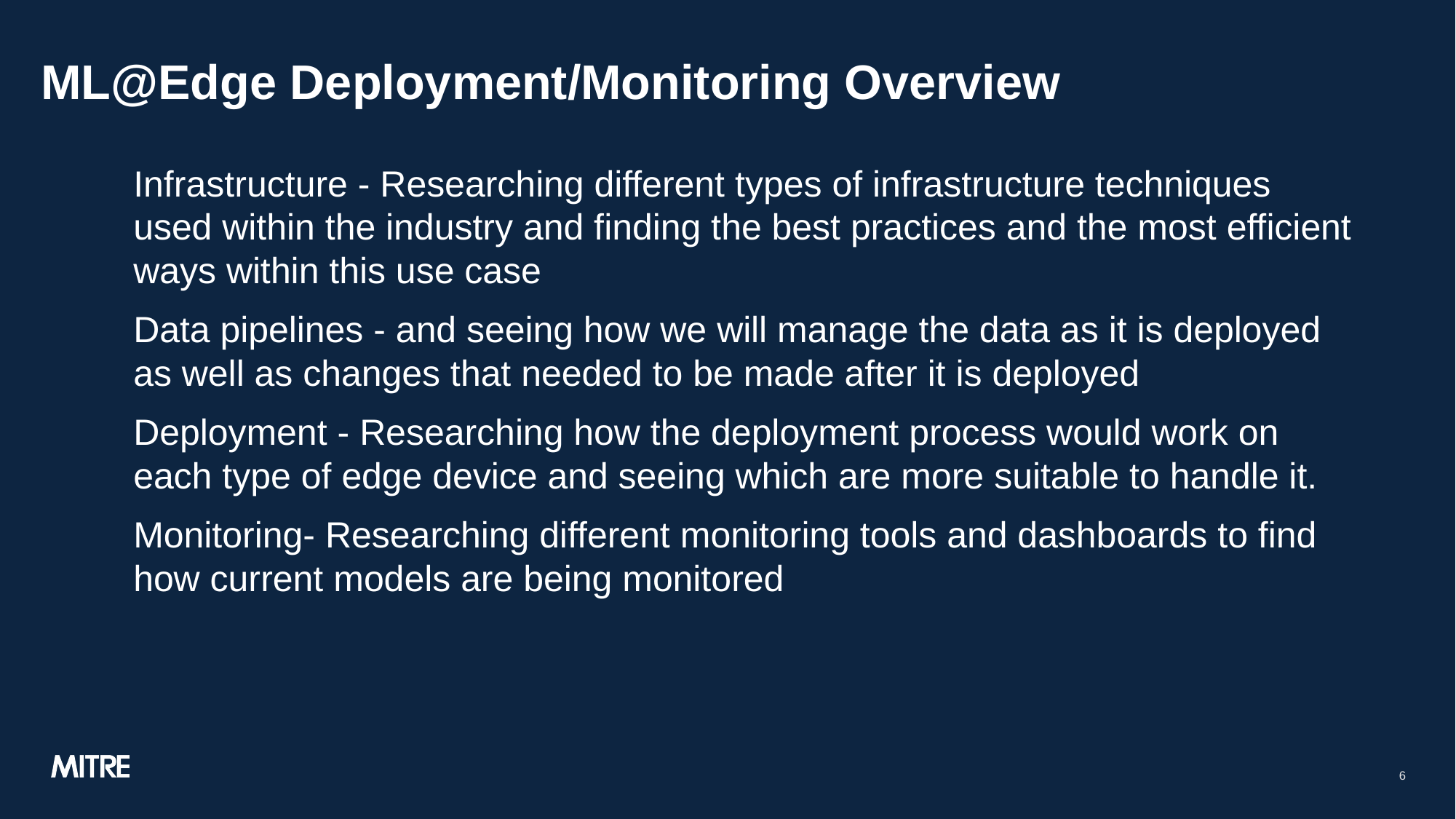

# ML@Edge Deployment/Monitoring Overview
Infrastructure - Researching different types of infrastructure techniques used within the industry and finding the best practices and the most efficient ways within this use case
Data pipelines - and seeing how we will manage the data as it is deployed as well as changes that needed to be made after it is deployed
Deployment - Researching how the deployment process would work on each type of edge device and seeing which are more suitable to handle it.
Monitoring- Researching different monitoring tools and dashboards to find how current models are being monitored
6